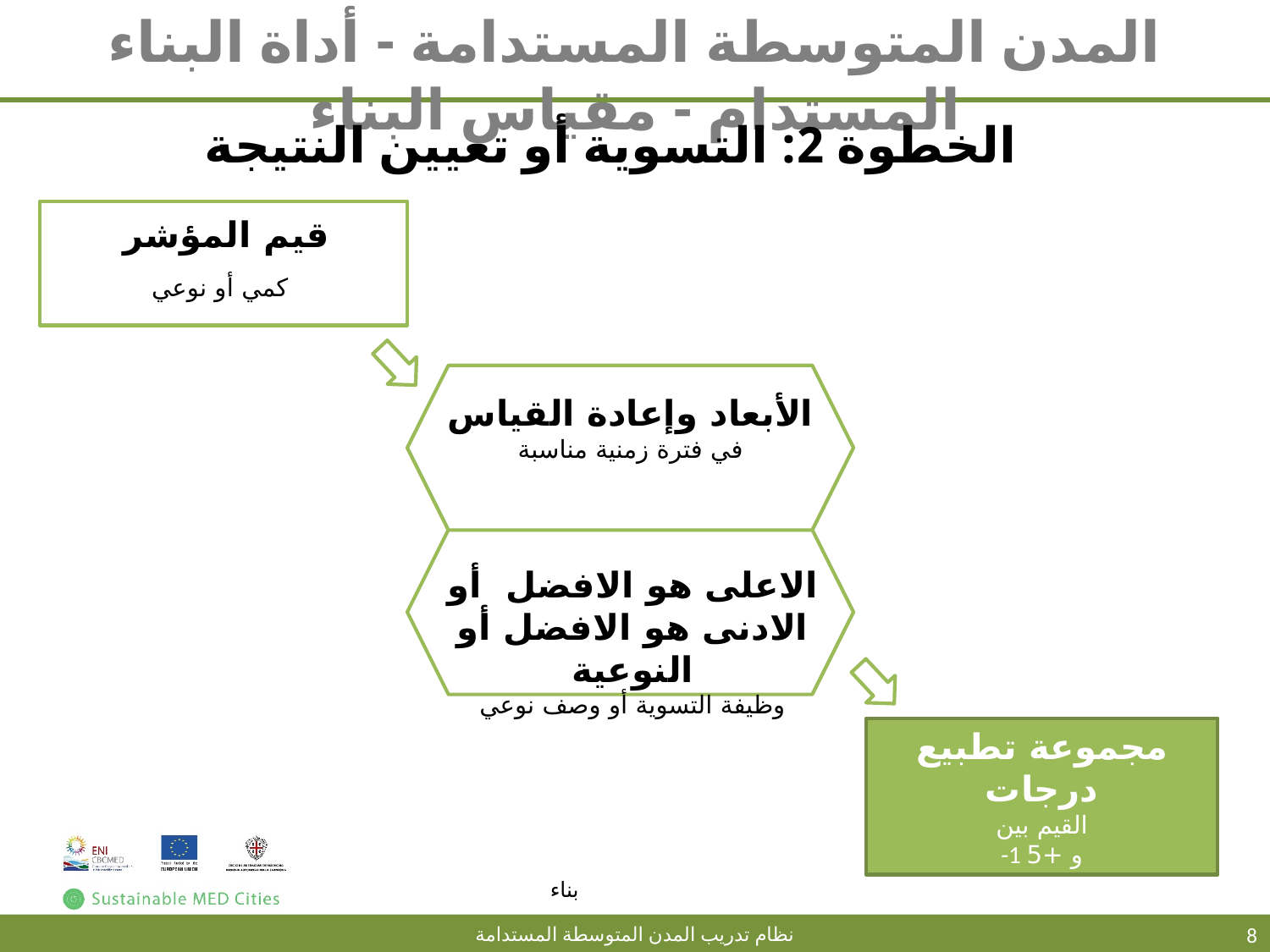

# المدن المتوسطة المستدامة - أداة البناء المستدام - مقياس البناء
الخطوة 2: التسوية أو تعيين النتيجة

قيم المؤشر

كمي أو نوعي

الأبعاد وإعادة القياس
في فترة زمنية مناسبة

الاعلى هو الافضل  أو الادنى هو الافضل أو النوعية
وظيفة التسوية أو وصف نوعي

مجموعة تطبيع
درجات
القيم بين
-1 و +5

8